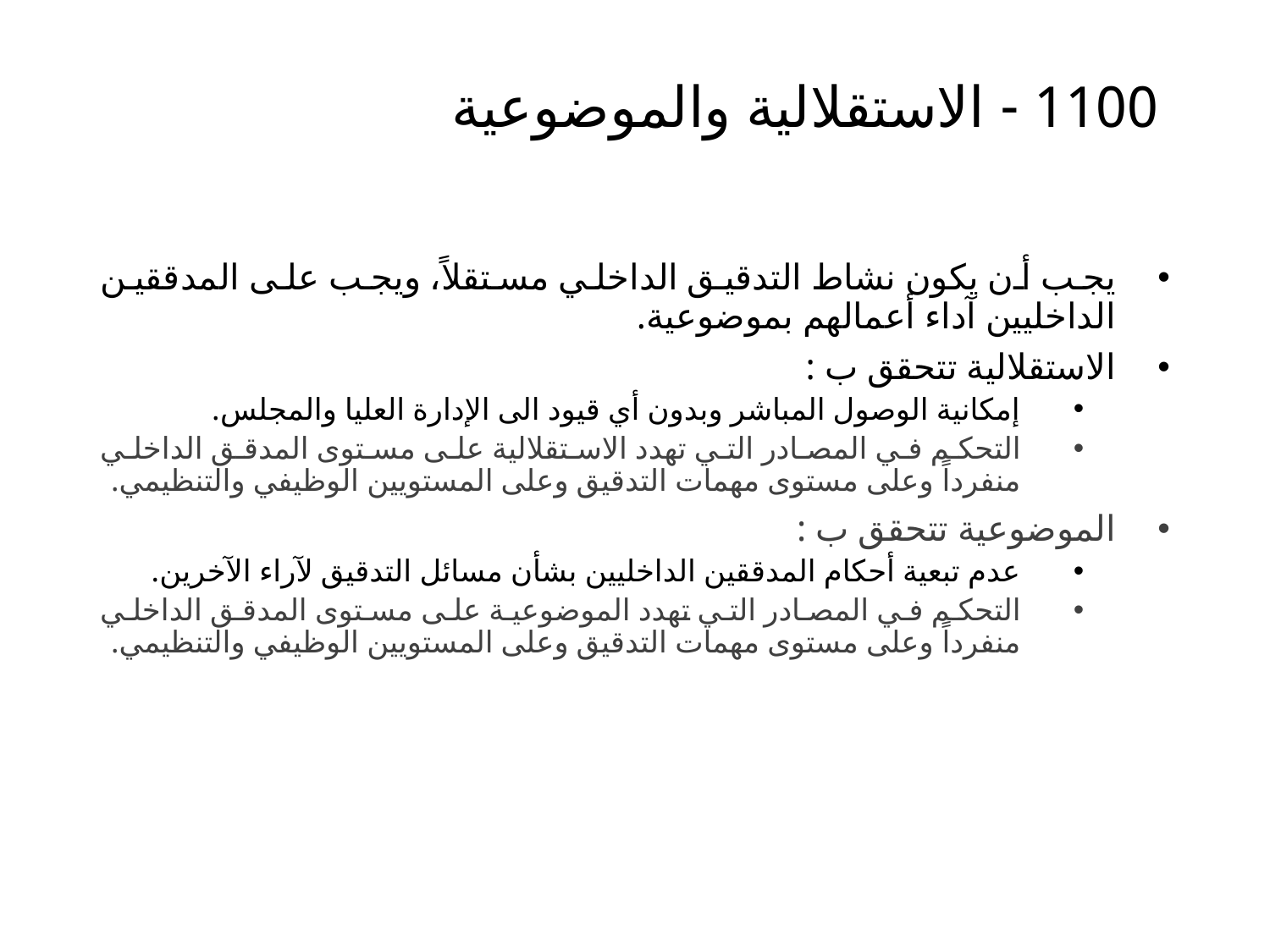

# 1100 - الاستقلالية والموضوعية
يجب أن يكون نشاط التدقيق الداخلي مستقلاً، ويجب على المدققين الداخليين آداء أعمالهم بموضوعية.
الاستقلالية تتحقق ب :
إمكانية الوصول المباشر وبدون أي قيود الى الإدارة العليا والمجلس.
التحكم في المصادر التي تهدد الاستقلالية على مستوى المدقق الداخلي منفرداً وعلى مستوى مهمات التدقيق وعلى المستويين الوظيفي والتنظيمي.
الموضوعية تتحقق ب :
عدم تبعية أحكام المدققين الداخليين بشأن مسائل التدقيق لآراء الآخرين.
التحكم في المصادر التي تهدد الموضوعية على مستوى المدقق الداخلي منفرداً وعلى مستوى مهمات التدقيق وعلى المستويين الوظيفي والتنظيمي.